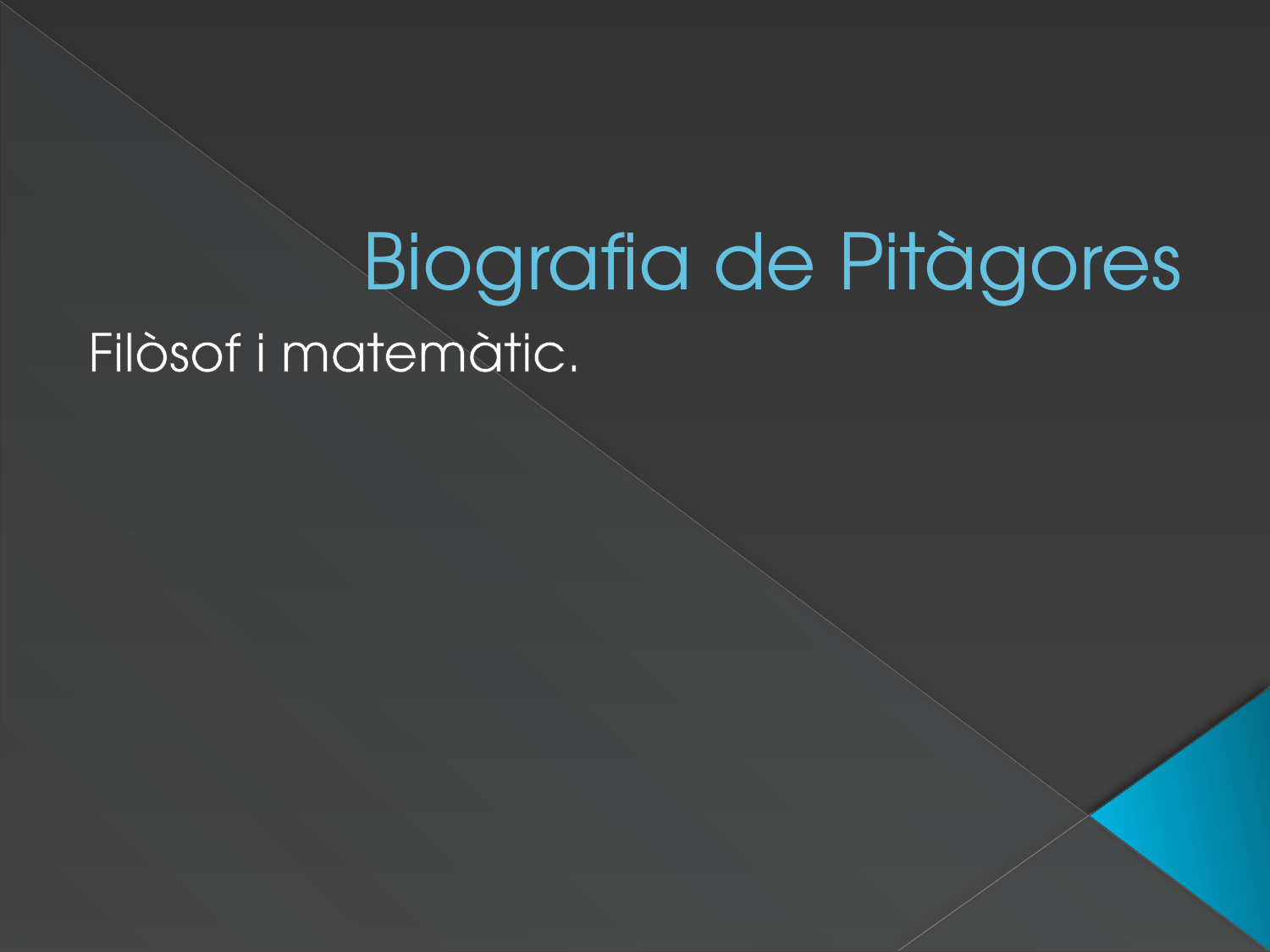

# Biografia de Pitàgores
Filòsof i matemàtic.